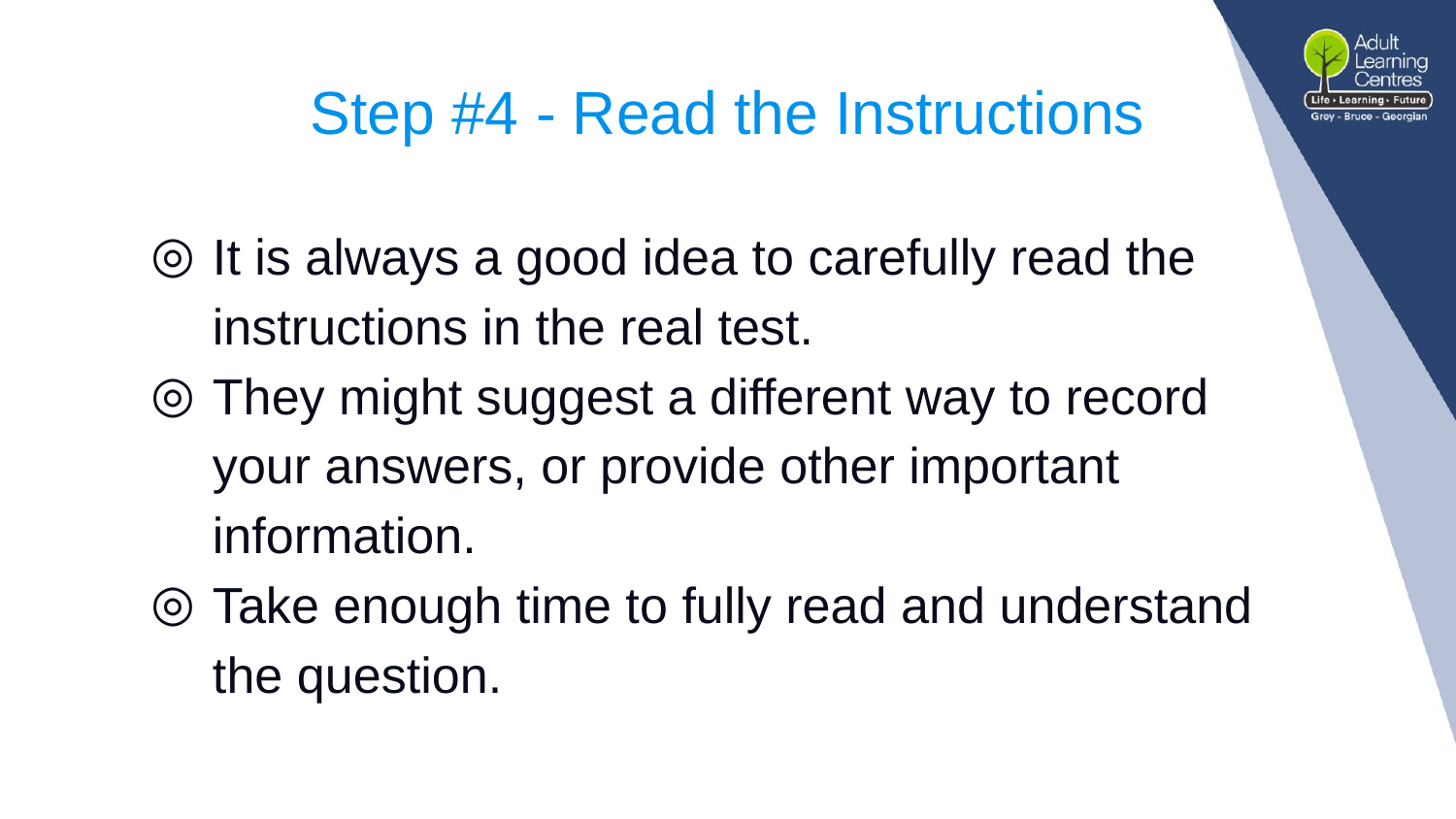

# Step #4 - Read the Instructions
It is always a good idea to carefully read the instructions in the real test.
They might suggest a different way to record your answers, or provide other important information.
Take enough time to fully read and understand the question.